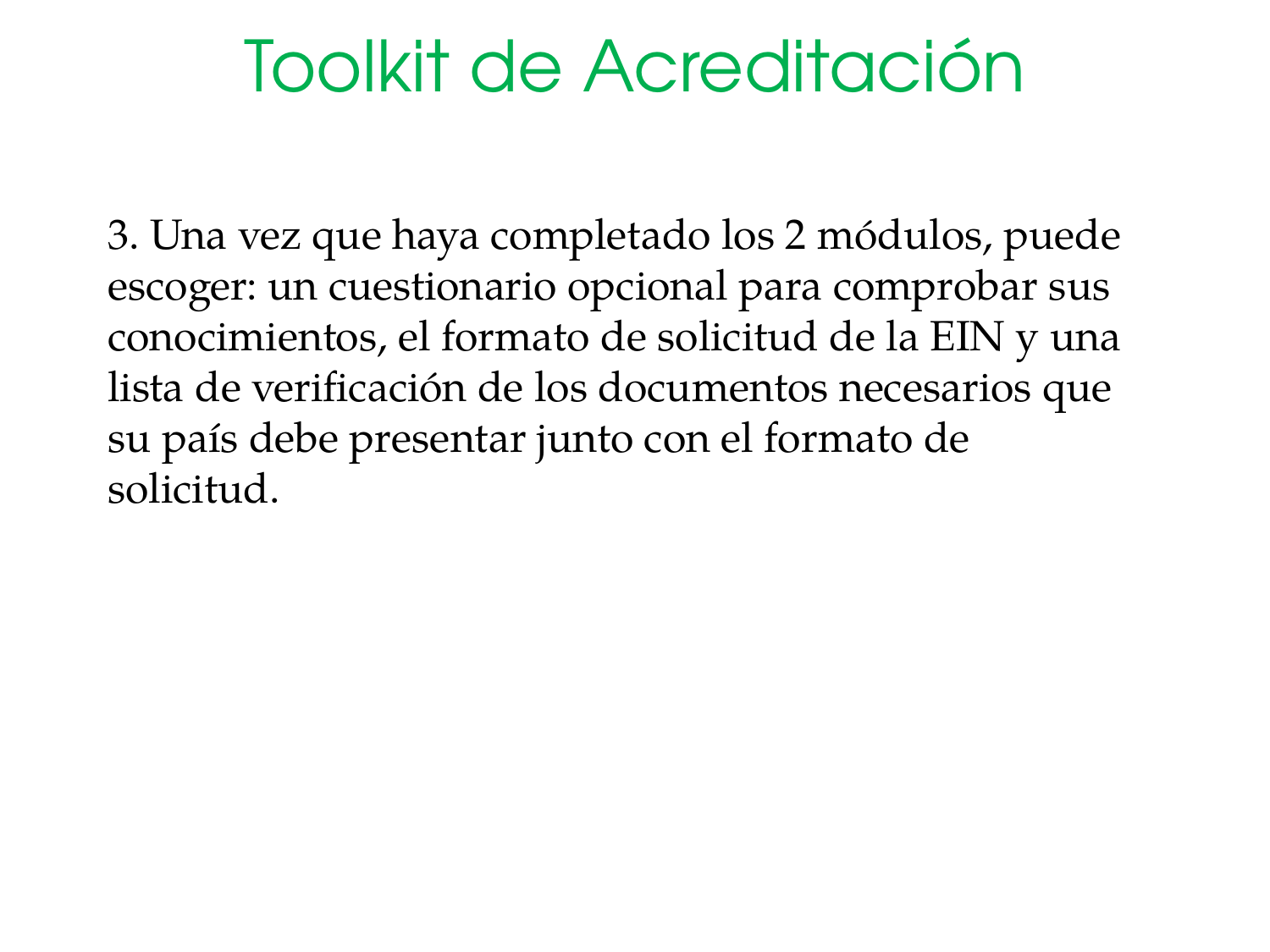

# Toolkit de Acreditación
3. Una vez que haya completado los 2 módulos, puede escoger: un cuestionario opcional para comprobar sus conocimientos, el formato de solicitud de la EIN y una lista de verificación de los documentos necesarios que su país debe presentar junto con el formato de solicitud.